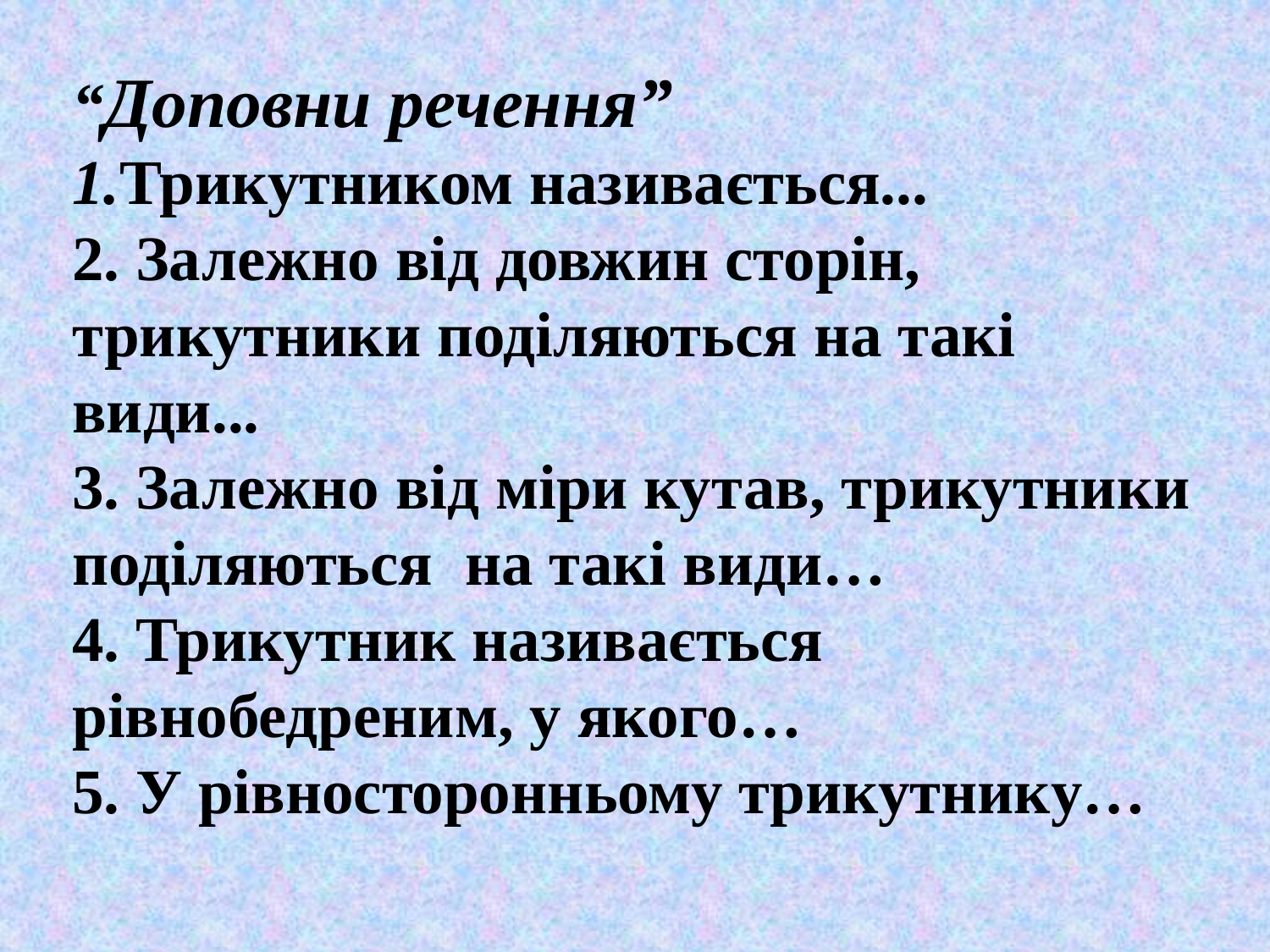

“Доповни речення”
1.Трикутником називається...
2. Залежно від довжин сторін, трикутники поділяються на такі види...
3. Залежно від міри кутав, трикутники поділяються  на такі види…
4. Трикутник називається рівнобедреним, у якого…
5. У рівносторонньому трикутнику…